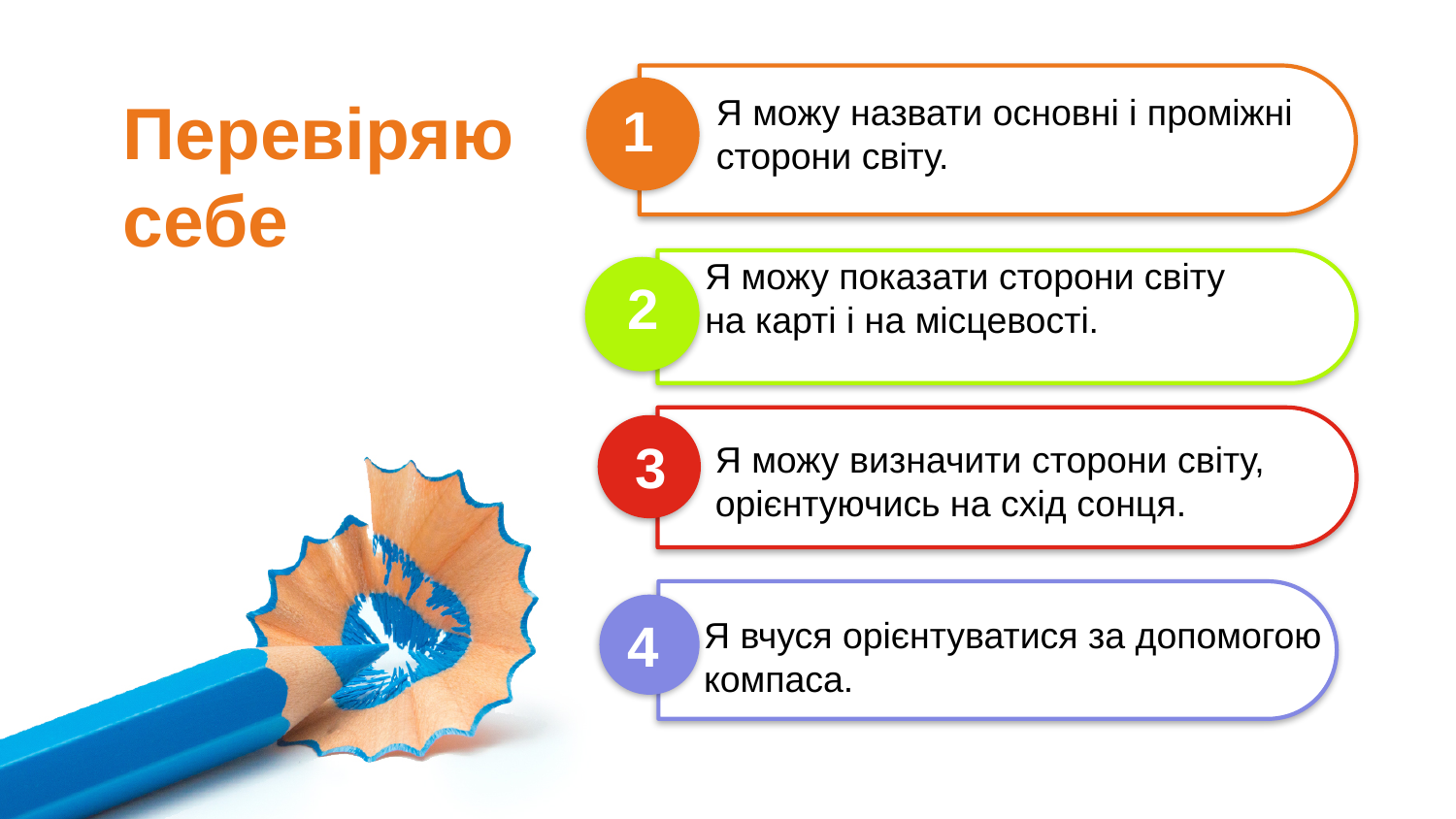

Перевіряю себе

Я можу назвати основні і проміжні
сторони світу.
1

Я можу показати сторони світу
на карті і на місцевості.

2

3
Я можу визначити сторони світу,
орієнтуючись на схід сонця.

4
Я вчуся орієнтуватися за допомогою компаса.